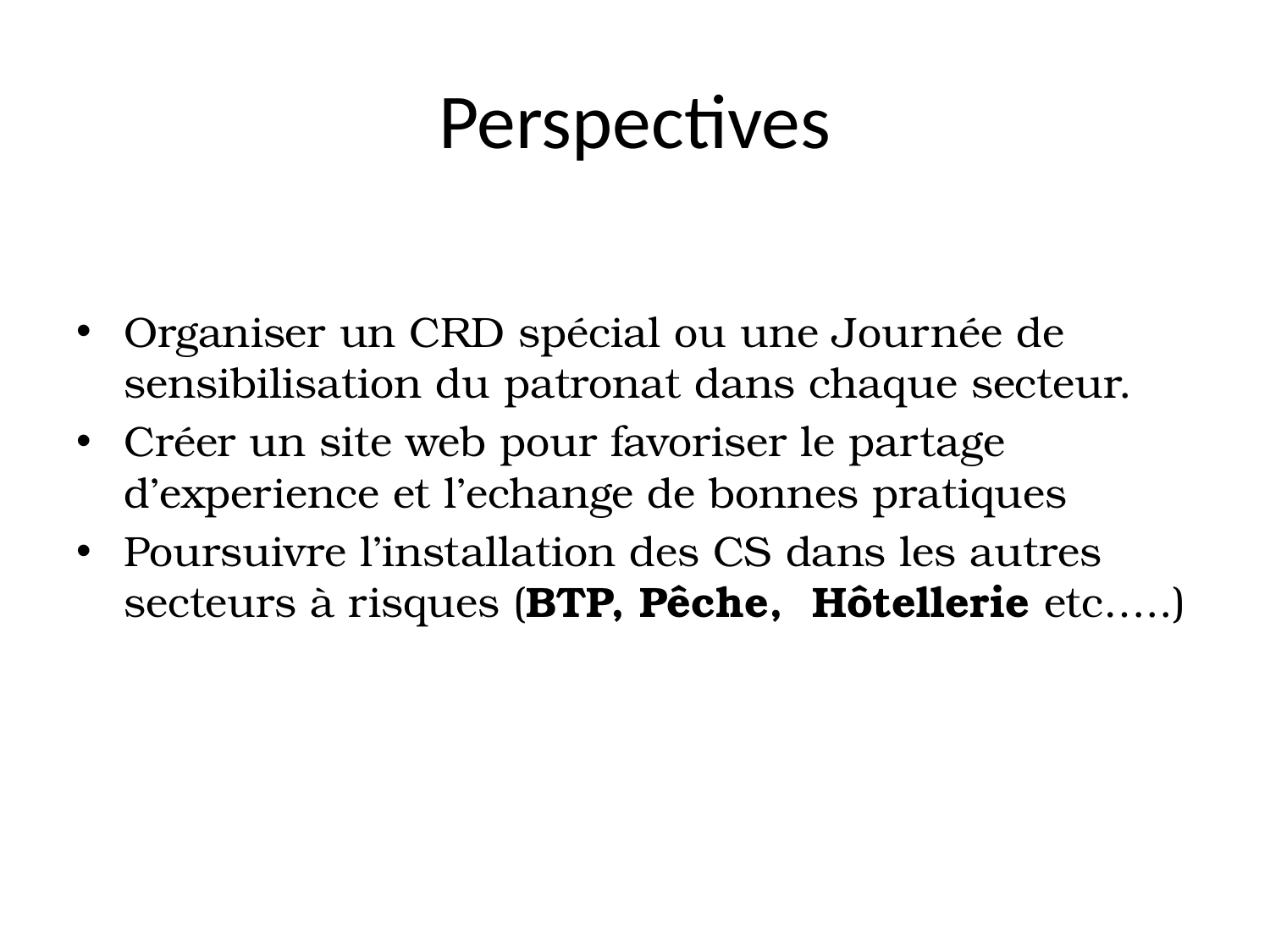

# Perspectives

Organiser un CRD spécial ou une Journée de sensibilisation du patronat dans chaque secteur.
Créer un site web pour favoriser le partage d’experience et l’echange de bonnes pratiques
Poursuivre l’installation des CS dans les autres secteurs à risques (BTP, Pêche,  Hôtellerie etc…..)